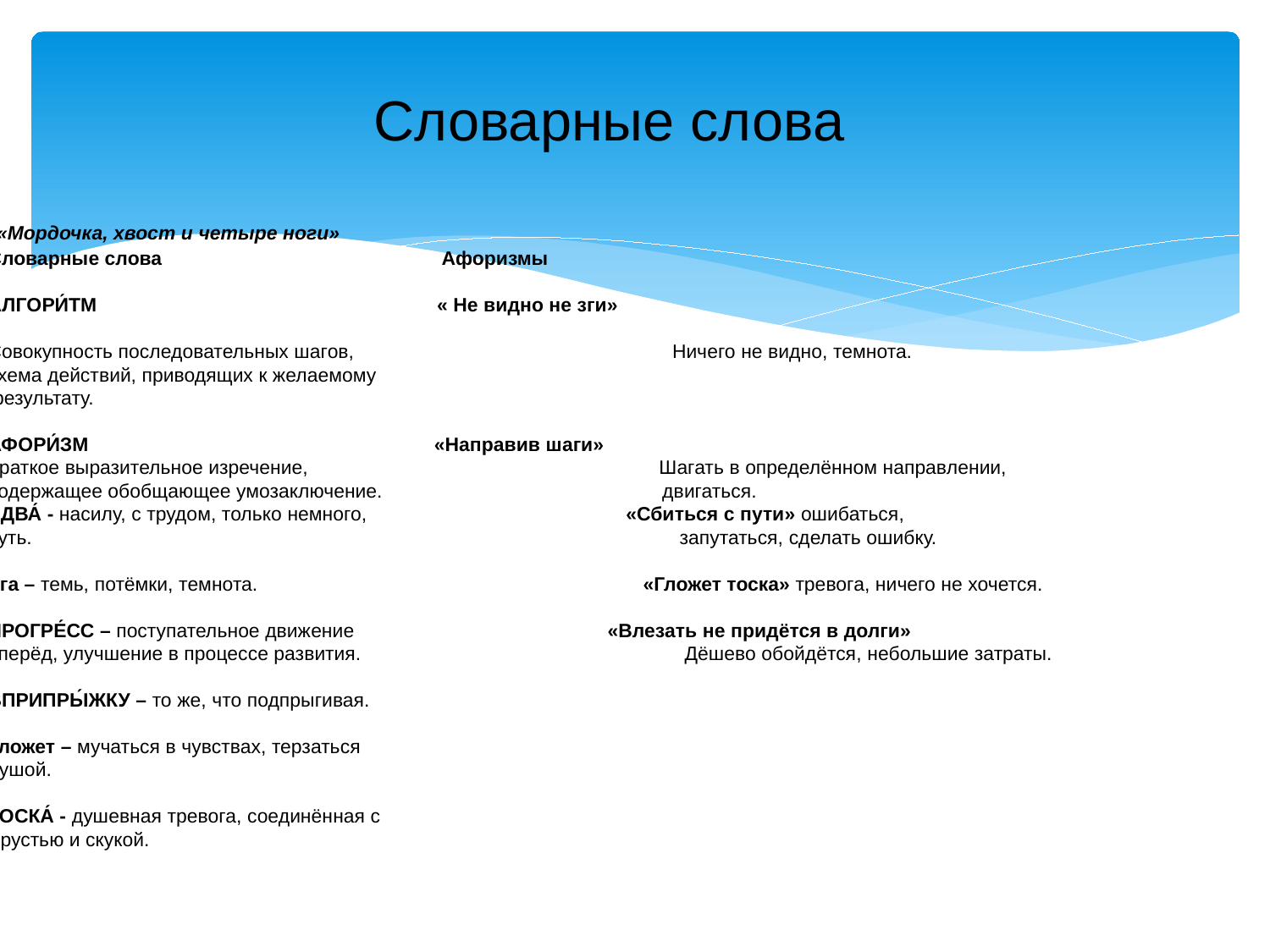

Словарные слова
 «Мордочка, хвост и четыре ноги»
Словарные слова                                                   Афоризмы

АЛГОРИ́ТМ                                                              « Не видно не зги»

Совокупность последовательных шагов,                                                          Ничего не видно, темнота.
схема действий, приводящих к желаемому
 результату.

АФОРИ́ЗМ                                                               «Направив шаги»
Краткое выразительное изречение,                                                                Шагать в определённом направлении,
содержащее обобщающее умозаключение.                                                   двигаться.
ЕДВА́ - насилу, с трудом, только немного,                                               «Сбиться с пути» ошибаться,
чуть.                                                                                                                      запутаться, сделать ошибку.

Зга – темь, потёмки, темнота.                                                                      «Гложет тоска» тревога, ничего не хочется.

ПРОГРЕ́СС – поступательное движение                                              «Влезать не придётся в долги»
вперёд, улучшение в процессе развития.                                                           Дёшево обойдётся, небольшие затраты.

ВПРИПРЫ́ЖКУ – то же, что подпрыгивая.

Гложет – мучаться в чувствах, терзаться
душой.

ТОСКА́ - душевная тревога, соединённая с
 грустью и скукой.